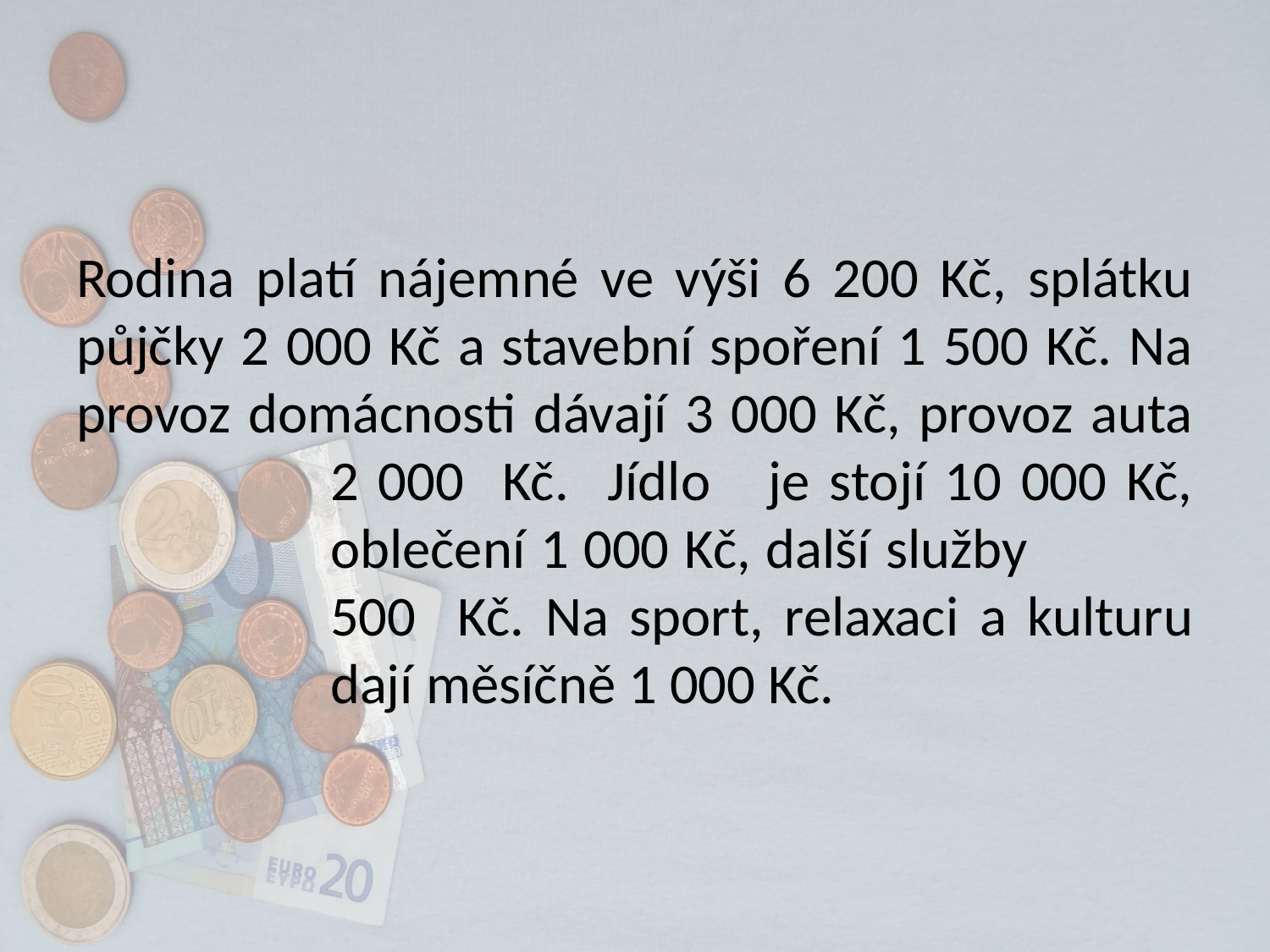

Rodina platí nájemné ve výši 6 200 Kč, splátku půjčky 2 000 Kč a stavební spoření 1 500 Kč. Na provoz domácnosti dávají 3 000 Kč, provoz auta 		2 000  Kč.  Jídlo   je stojí 10 000 Kč, 		oblečení 1 000 Kč, další služby            		500  Kč. Na sport, relaxaci a kulturu 		dají měsíčně 1 000 Kč.